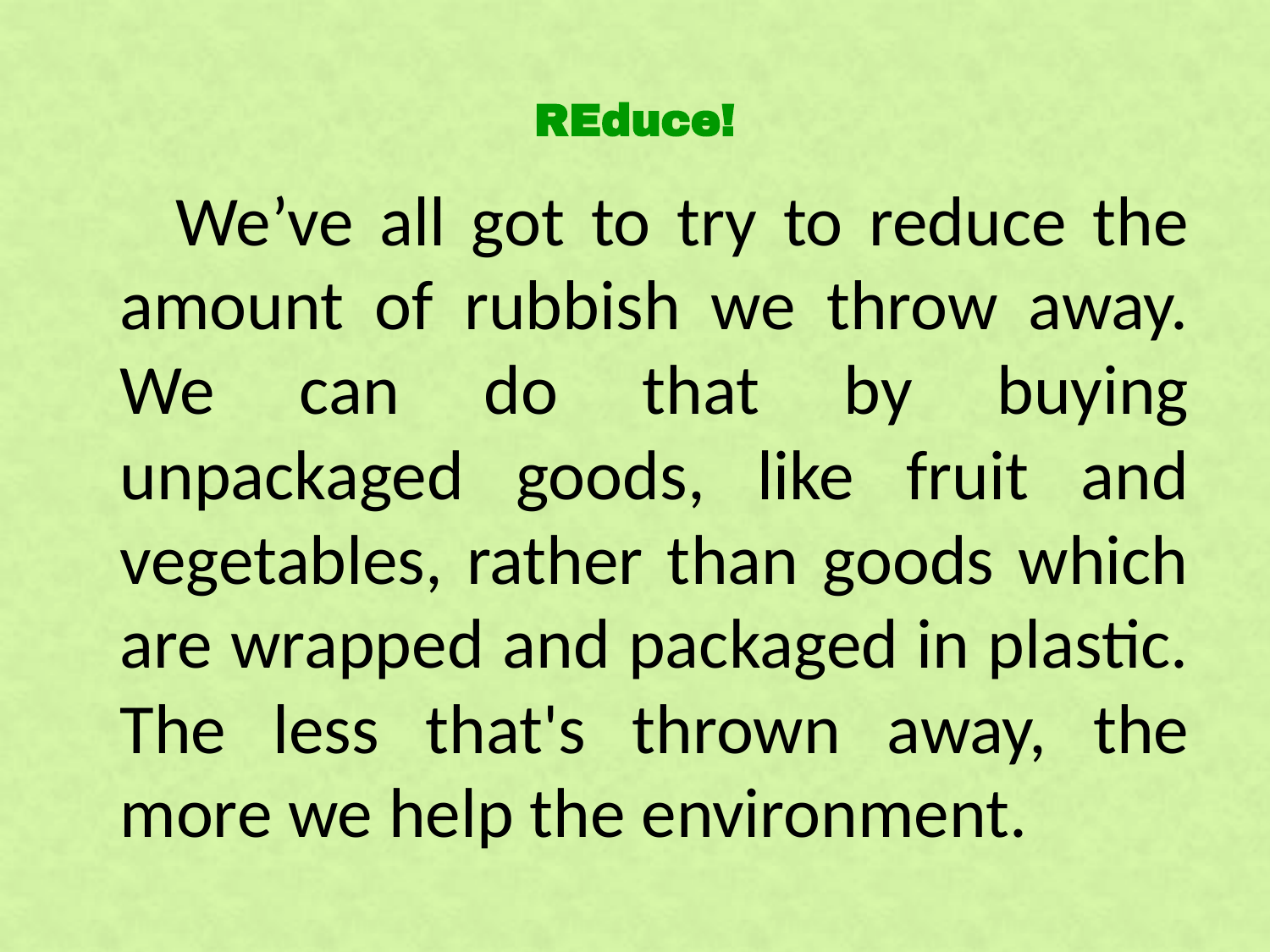

# REduce!
    We’ve all got to try to reduce the amount of rubbish we throw away. We can do that by buying unpackaged goods, like fruit and vegetables, rather than goods which are wrapped and packaged in plastic. The less that's thrown away, the more we help the environment.